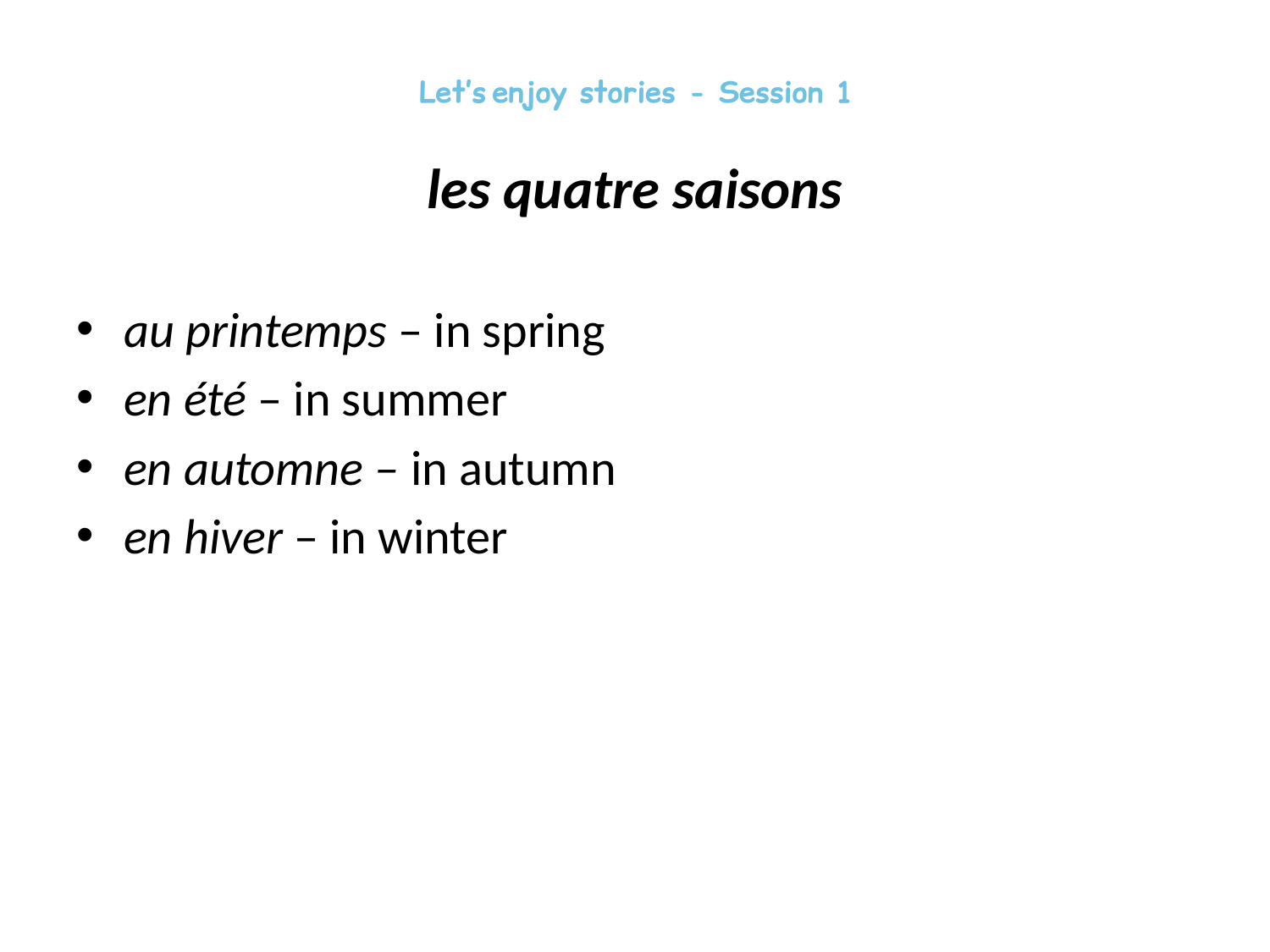

# Let’s enjoy stories - Session 1
les quatre saisons
au printemps – in spring
en été – in summer
en automne – in autumn
en hiver – in winter